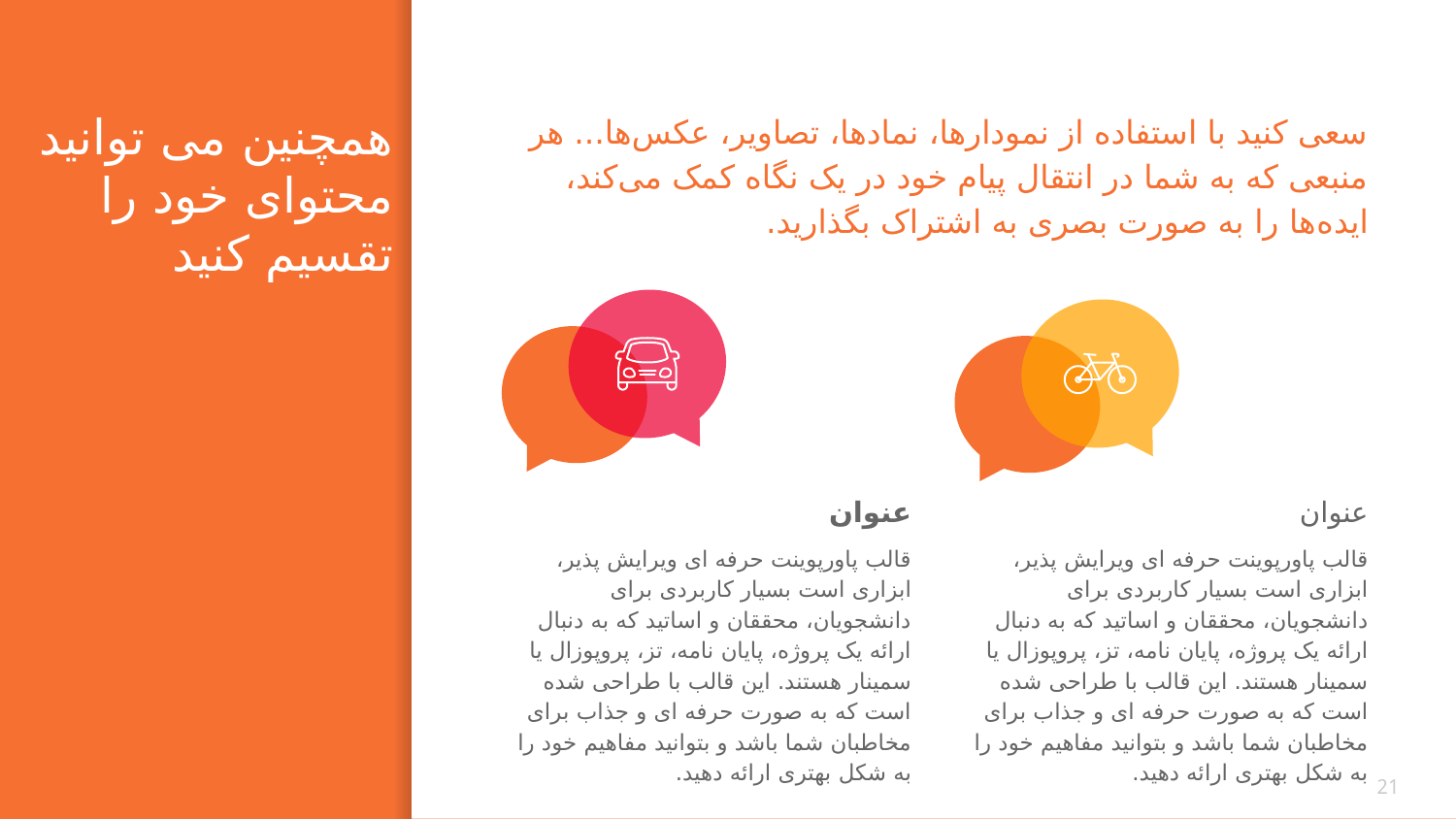

# همچنین می توانید محتوای خود را تقسیم کنید
سعی کنید با استفاده از نمودارها، نمادها، تصاویر، عکس‌ها... هر منبعی که به شما در انتقال پیام خود در یک نگاه کمک می‌کند، ایده‌ها را به صورت بصری به اشتراک بگذارید.

عنوان
قالب پاورپوینت حرفه ای ویرایش پذیر، ابزاری است بسیار کاربردی برای دانشجویان، محققان و اساتید که به دنبال ارائه یک پروژه، پایان نامه، تز، پروپوزال یا سمینار هستند. این قالب با طراحی شده است که به صورت حرفه ای و جذاب برای مخاطبان شما باشد و بتوانید مفاهیم خود را به شکل بهتری ارائه دهید.

عنوان
قالب پاورپوینت حرفه ای ویرایش پذیر، ابزاری است بسیار کاربردی برای دانشجویان، محققان و اساتید که به دنبال ارائه یک پروژه، پایان نامه، تز، پروپوزال یا سمینار هستند. این قالب با طراحی شده است که به صورت حرفه ای و جذاب برای مخاطبان شما باشد و بتوانید مفاهیم خود را به شکل بهتری ارائه دهید.

21